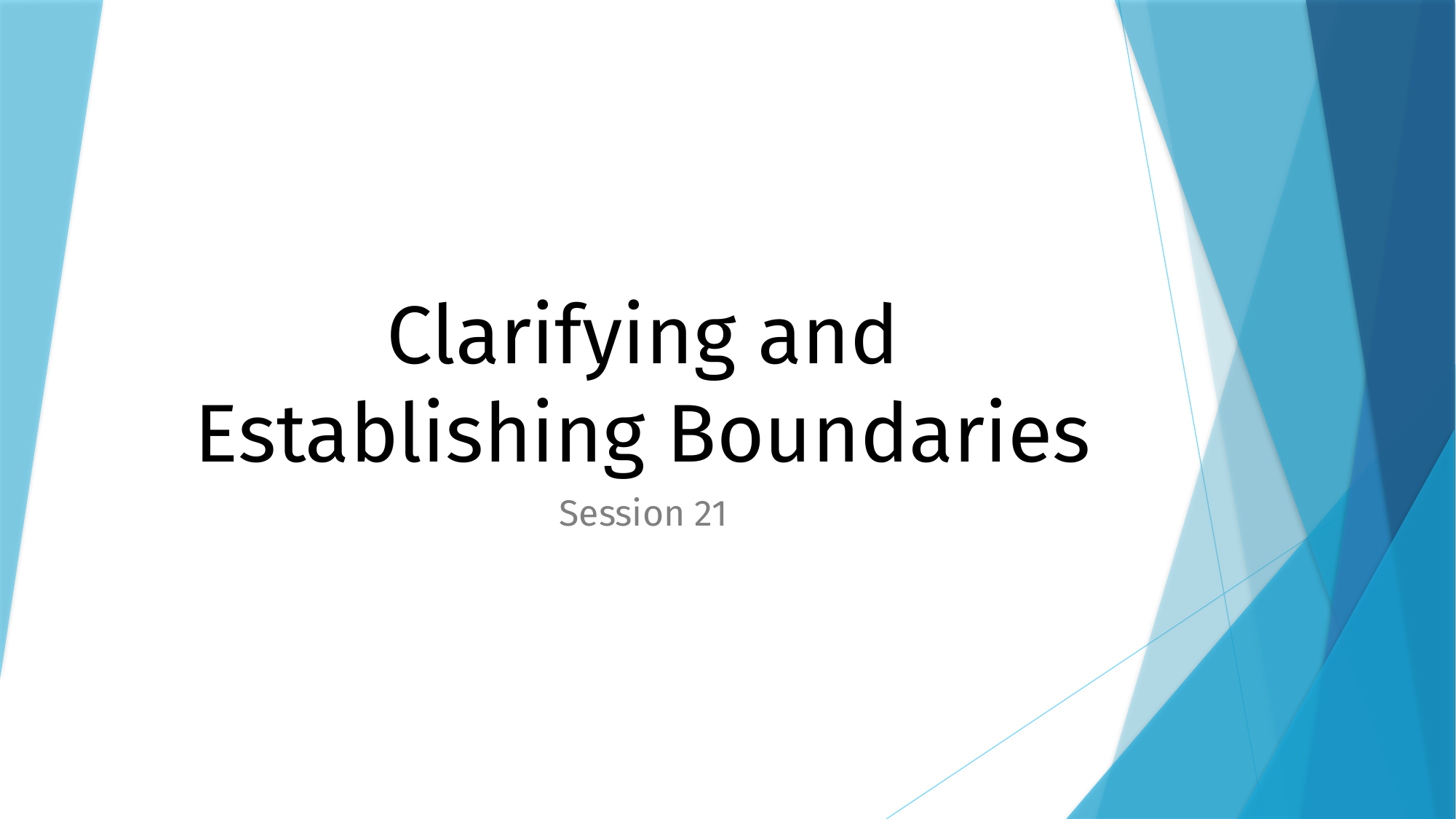

# Clarifying and Establishing Boundaries
Session 21